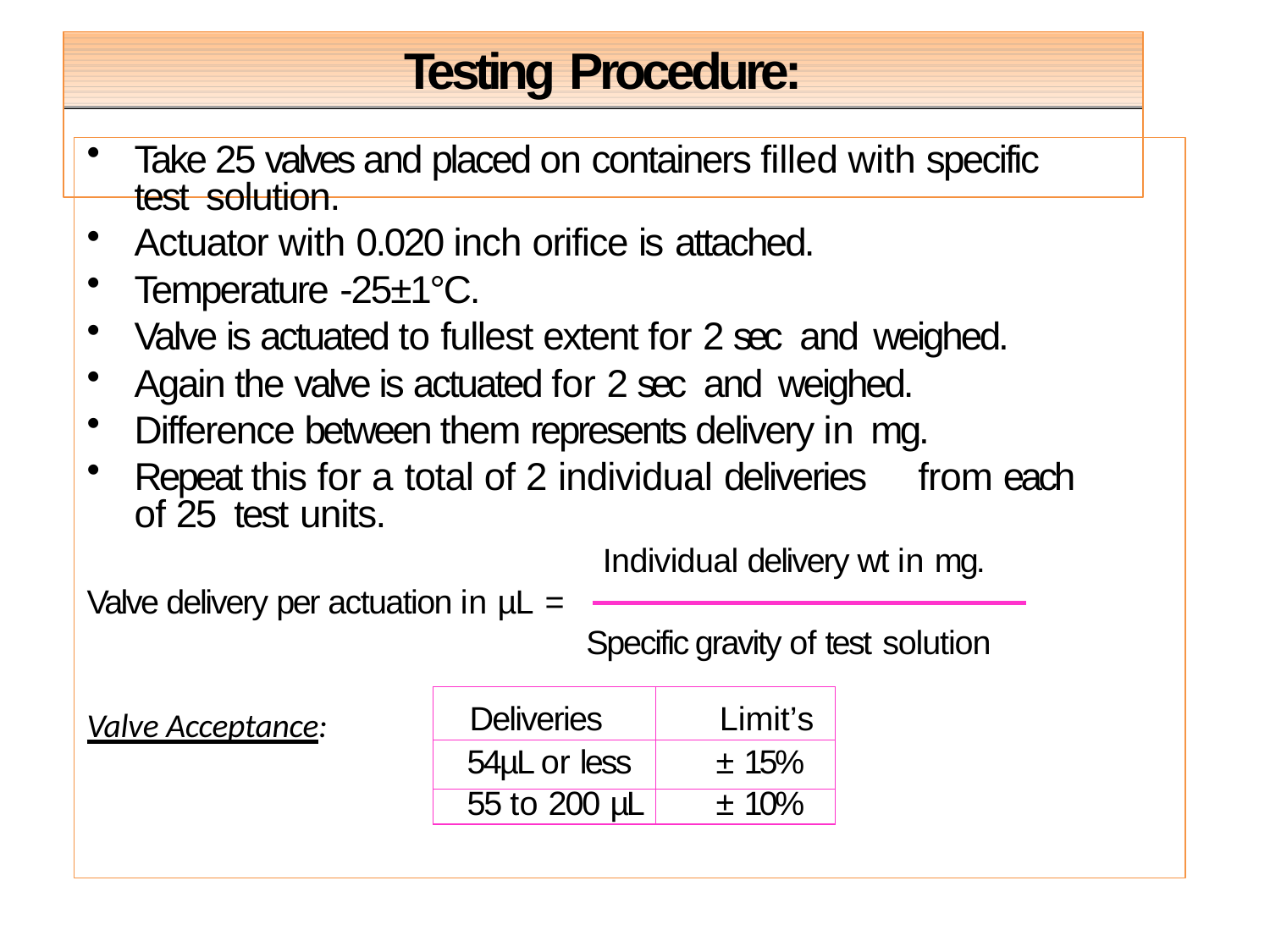

# Testing Procedure:
Take 25 valves and placed on containers filled with specific test  solution.
Actuator with 0.020 inch orifice is attached.
Temperature -25±1°C.
Valve is actuated to fullest extent for 2 sec  and weighed.
Again the valve is actuated for 2 sec  and weighed.
Difference between them represents delivery in mg.
Repeat this for a  total of 2 individual deliveries	from each of 25  test units.
Individual delivery wt in mg.
Valve delivery per actuation in µL =
Specific gravity of test solution

Valve Acceptance:

| Deliveries | Limit’s |
| --- | --- |
| 54µL or less | ± 15% |
| 55 to 200 µL | ± 10% |